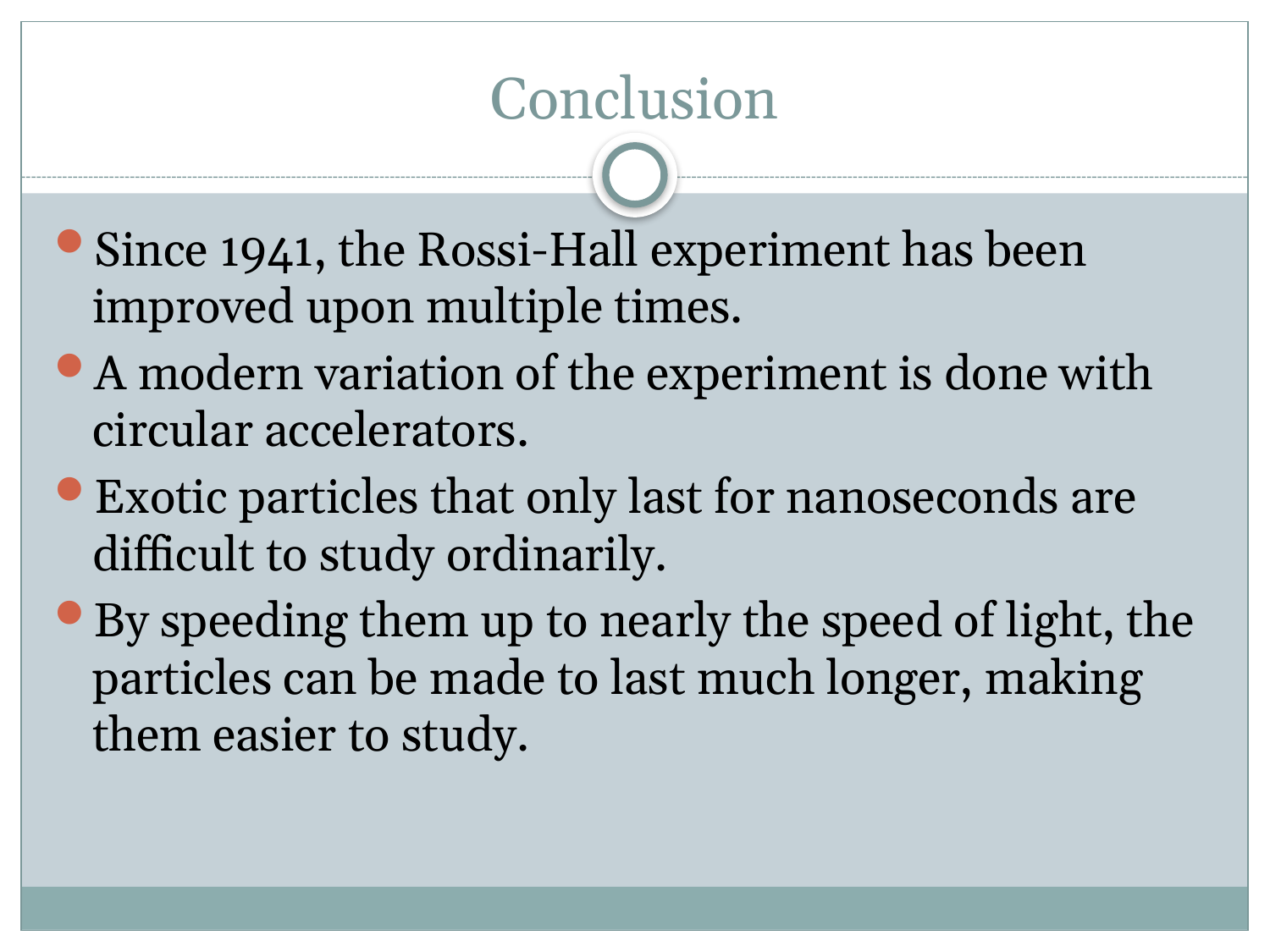

# Conclusion
Since 1941, the Rossi-Hall experiment has been improved upon multiple times.
A modern variation of the experiment is done with circular accelerators.
Exotic particles that only last for nanoseconds are difficult to study ordinarily.
By speeding them up to nearly the speed of light, the particles can be made to last much longer, making them easier to study.